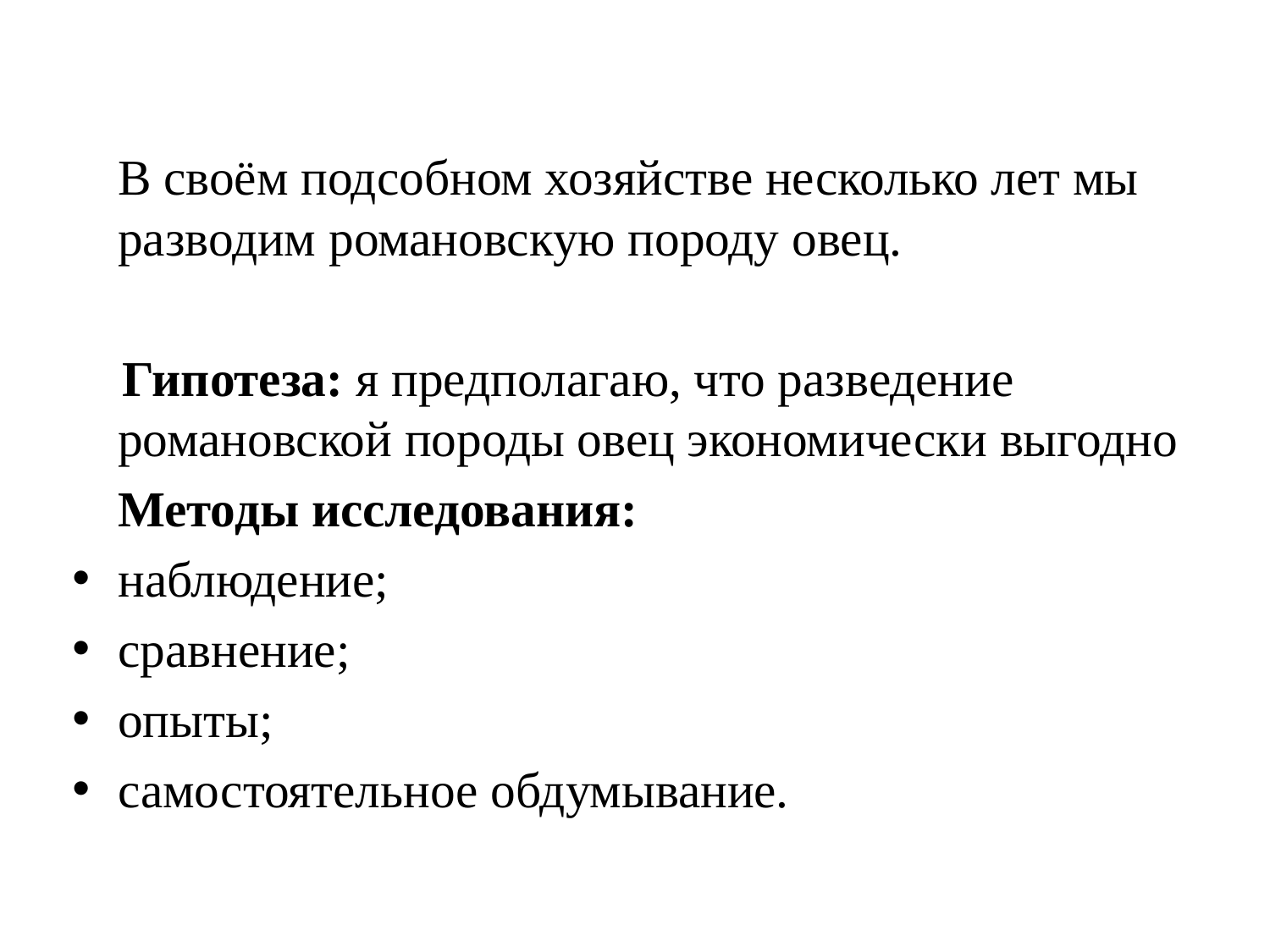

#
   		В своём подсобном хозяйстве несколько лет мы разводим романовскую породу овец.

    Гипотеза: я предполагаю, что разведение  романовской породы овец экономически выгодно
	Методы исследования:
наблюдение;
сравнение;
опыты;
самостоятельное обдумывание.